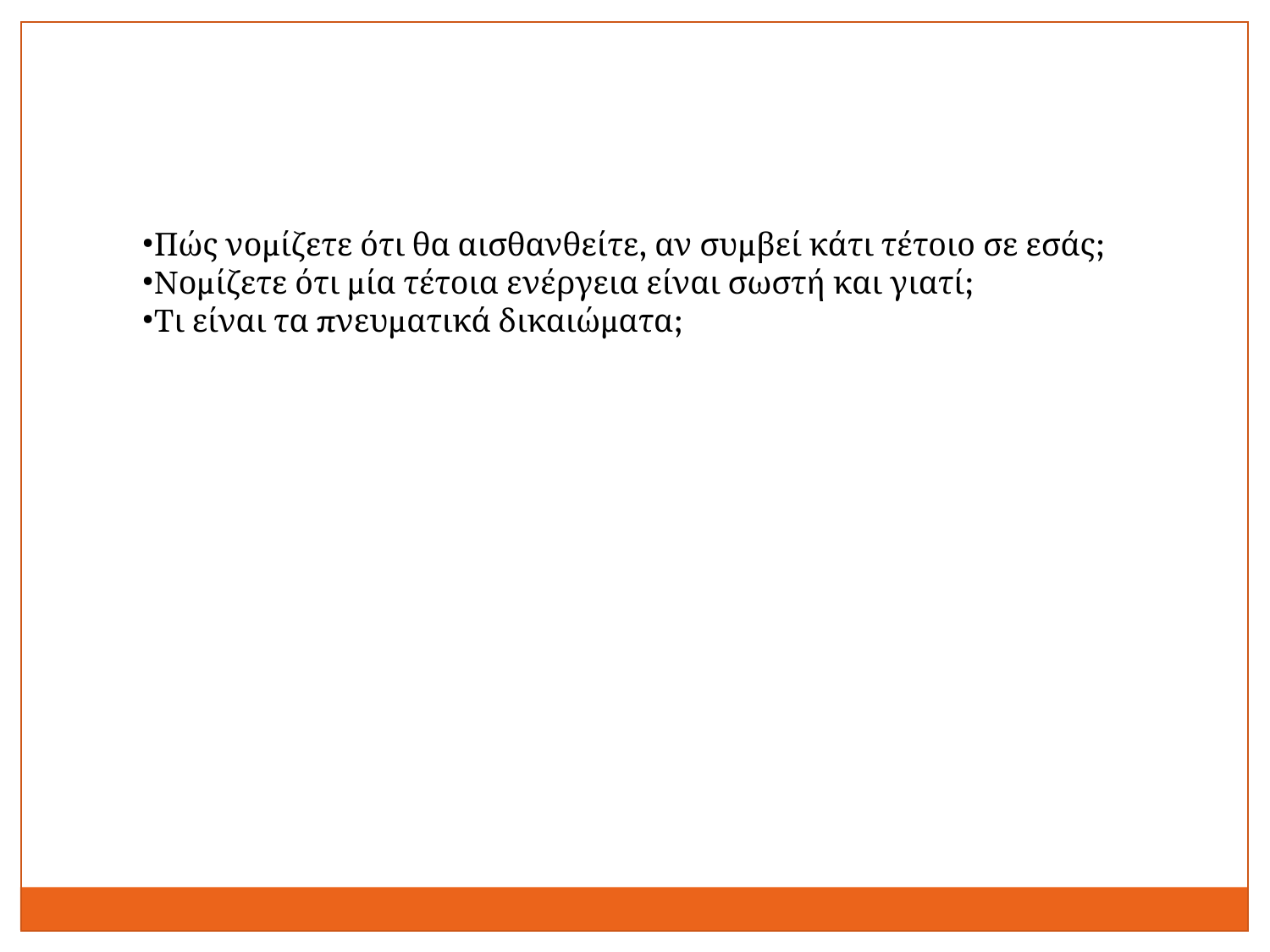

Πώς νομίζετε ότι θα αισθανθείτε, αν συμβεί κάτι τέτοιο σε εσάς;
Νομίζετε ότι μία τέτοια ενέργεια είναι σωστή και γιατί;
Τι είναι τα πνευματικά δικαιώματα;